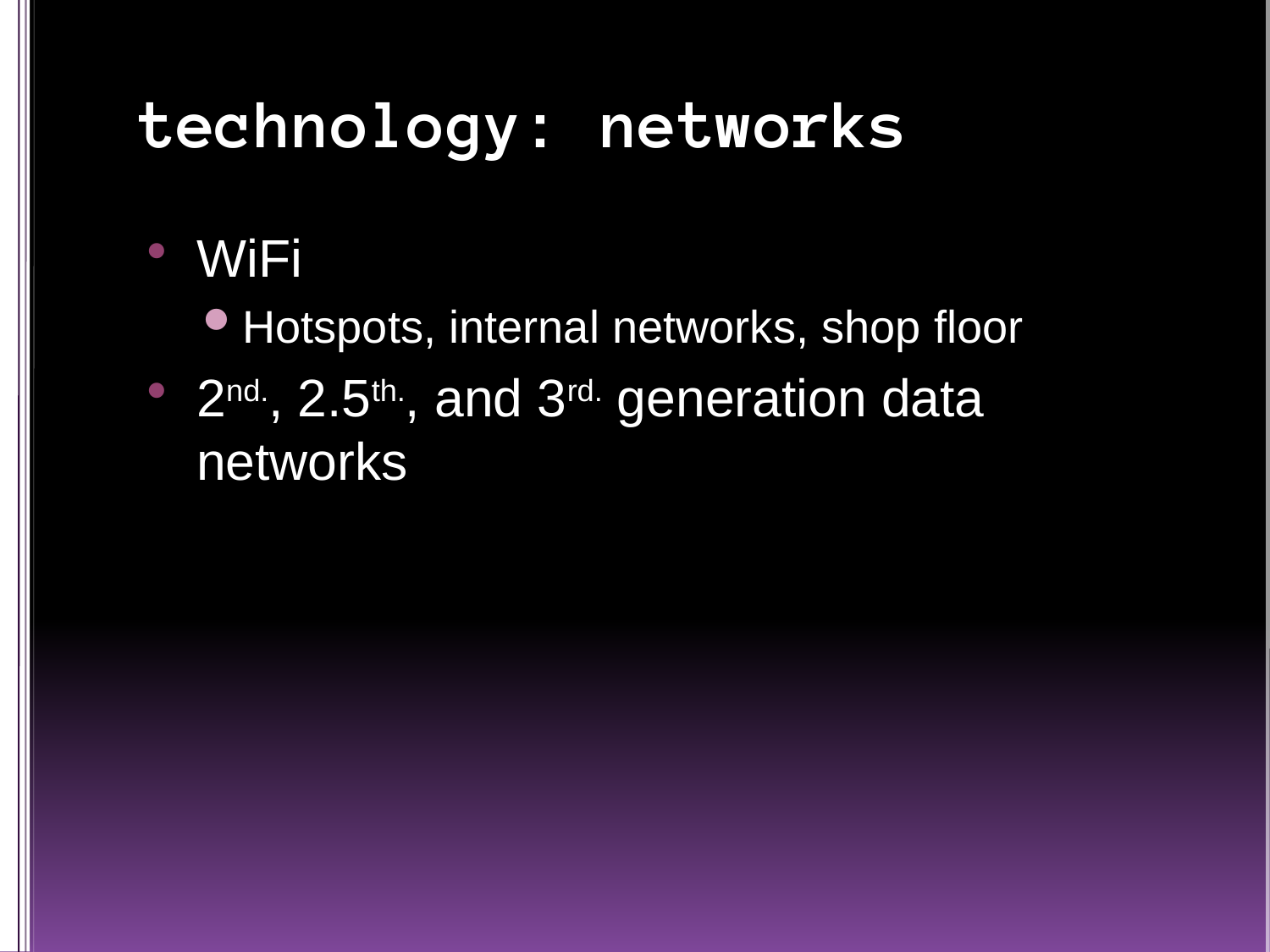

# technology: networks
WiFi
Hotspots, internal networks, shop floor
2nd., 2.5th., and 3rd. generation data networks